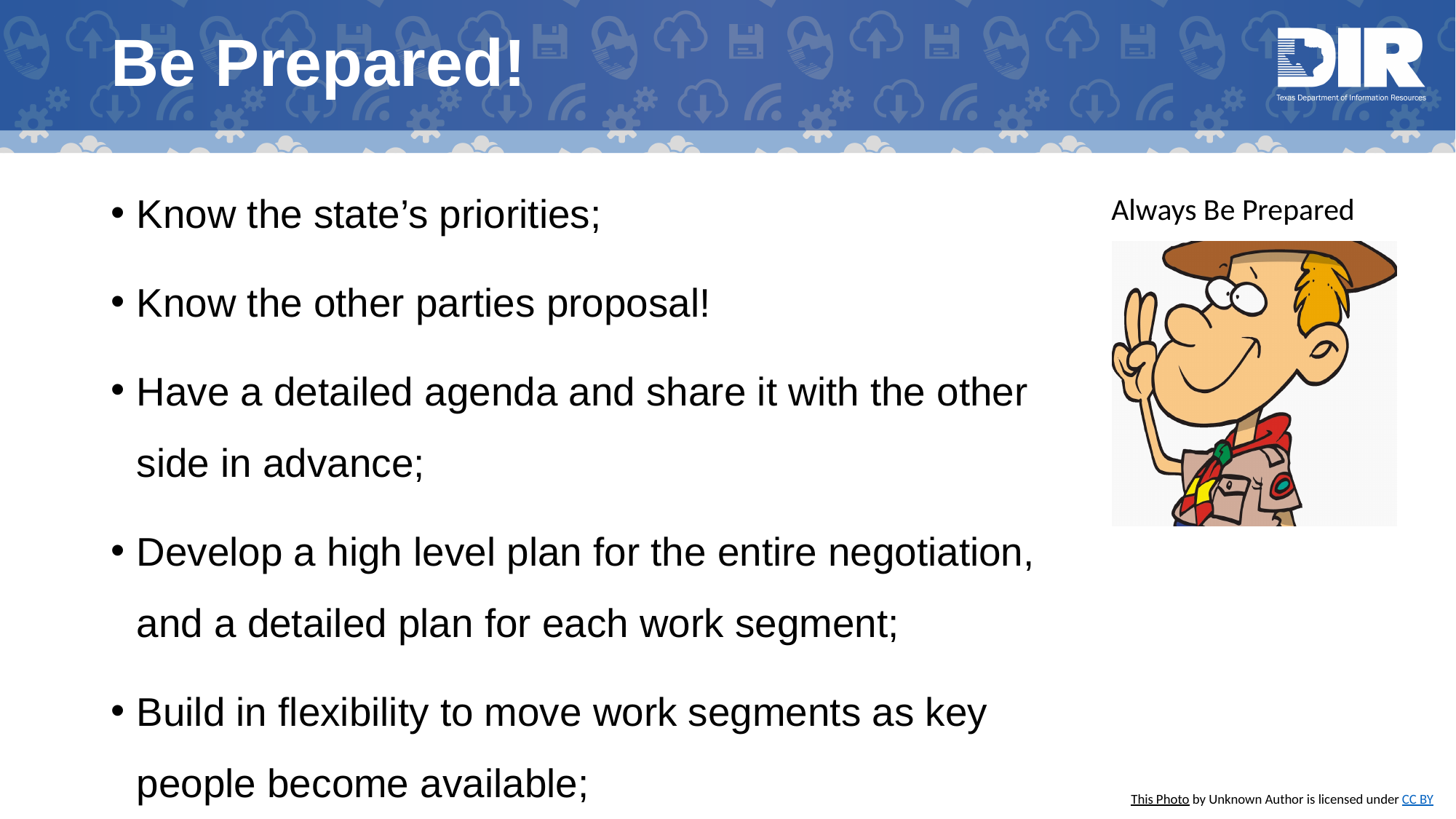

# Be Prepared!
Know the state’s priorities;
Know the other parties proposal!
Have a detailed agenda and share it with the other side in advance;
Develop a high level plan for the entire negotiation, and a detailed plan for each work segment;
Build in flexibility to move work segments as key people become available;

Always Be Prepared
This Photo by Unknown Author is licensed under CC BY